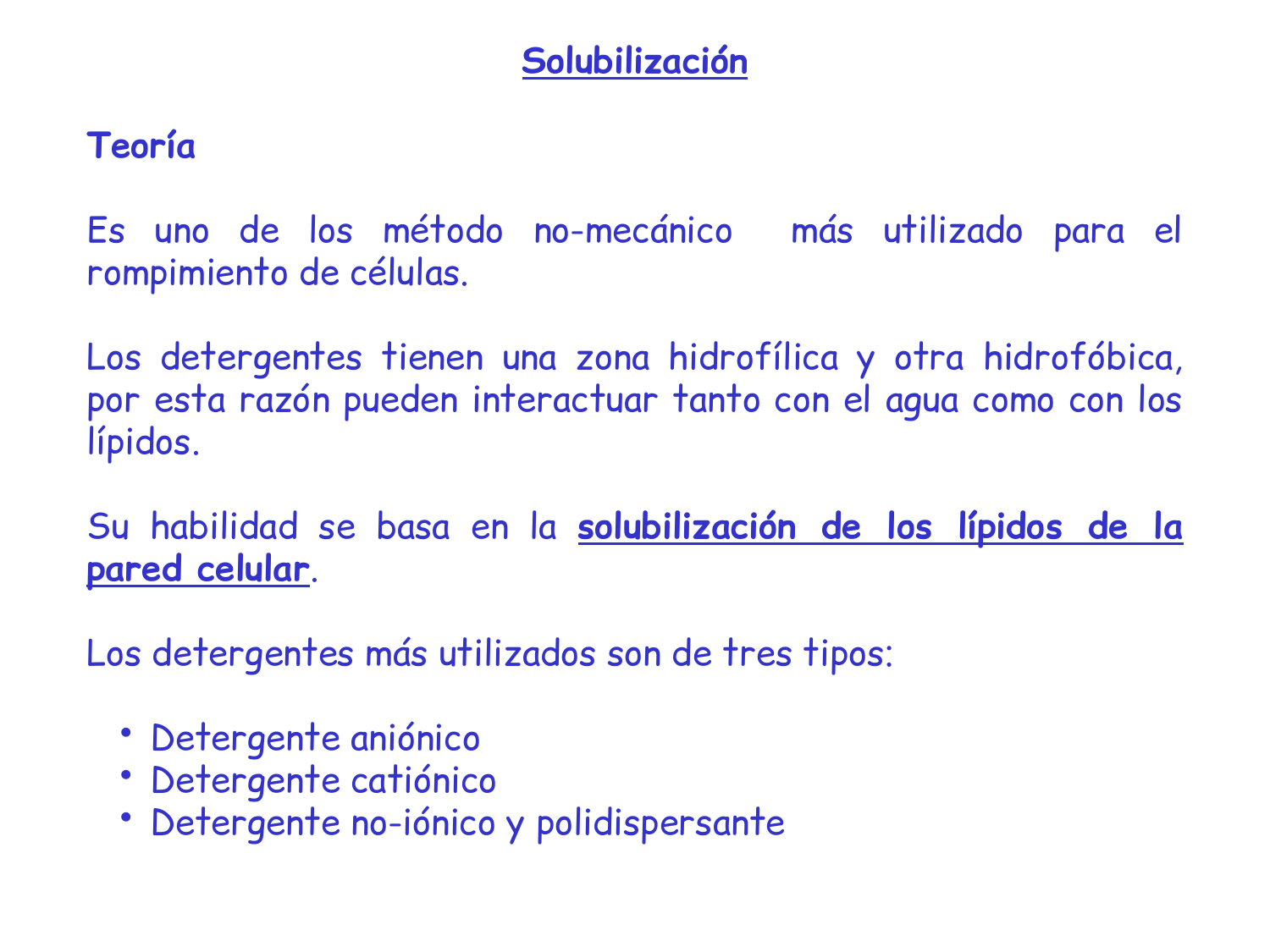

Solubilización

Teoría

Es uno de los método no-mecánico  más utilizado para el rompimiento de células.

Los detergentes tienen una zona hidrofílica y otra hidrofóbica, por esta razón pueden interactuar tanto con el agua como con los lípidos.

Su habilidad se basa en la solubilización de los lípidos de la pared celular.

Los detergentes más utilizados son de tres tipos:

Detergente aniónico
Detergente catiónico
Detergente no-iónico y polidispersante